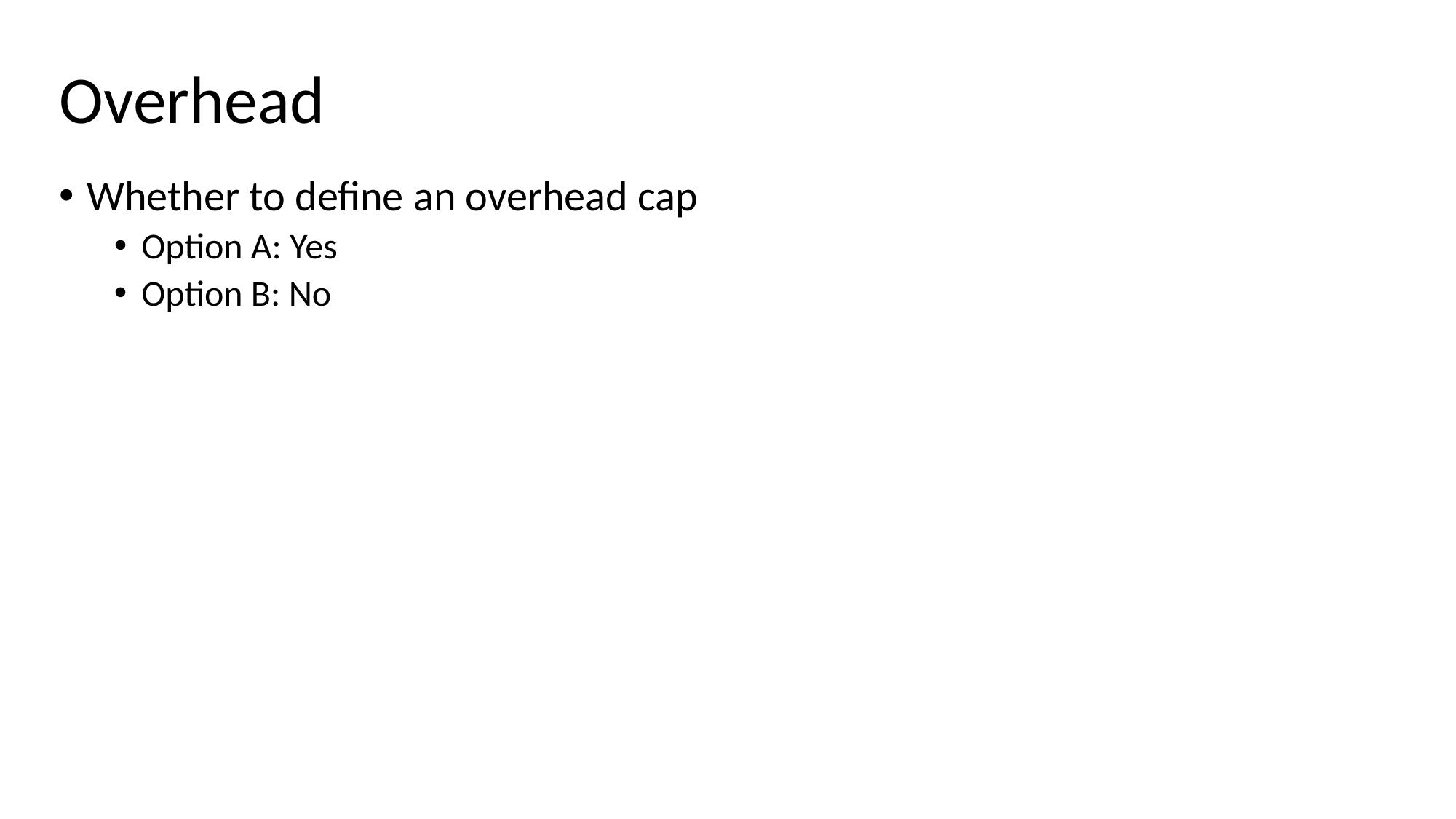

# Overhead
Whether to define an overhead cap
Option A: Yes
Option B: No